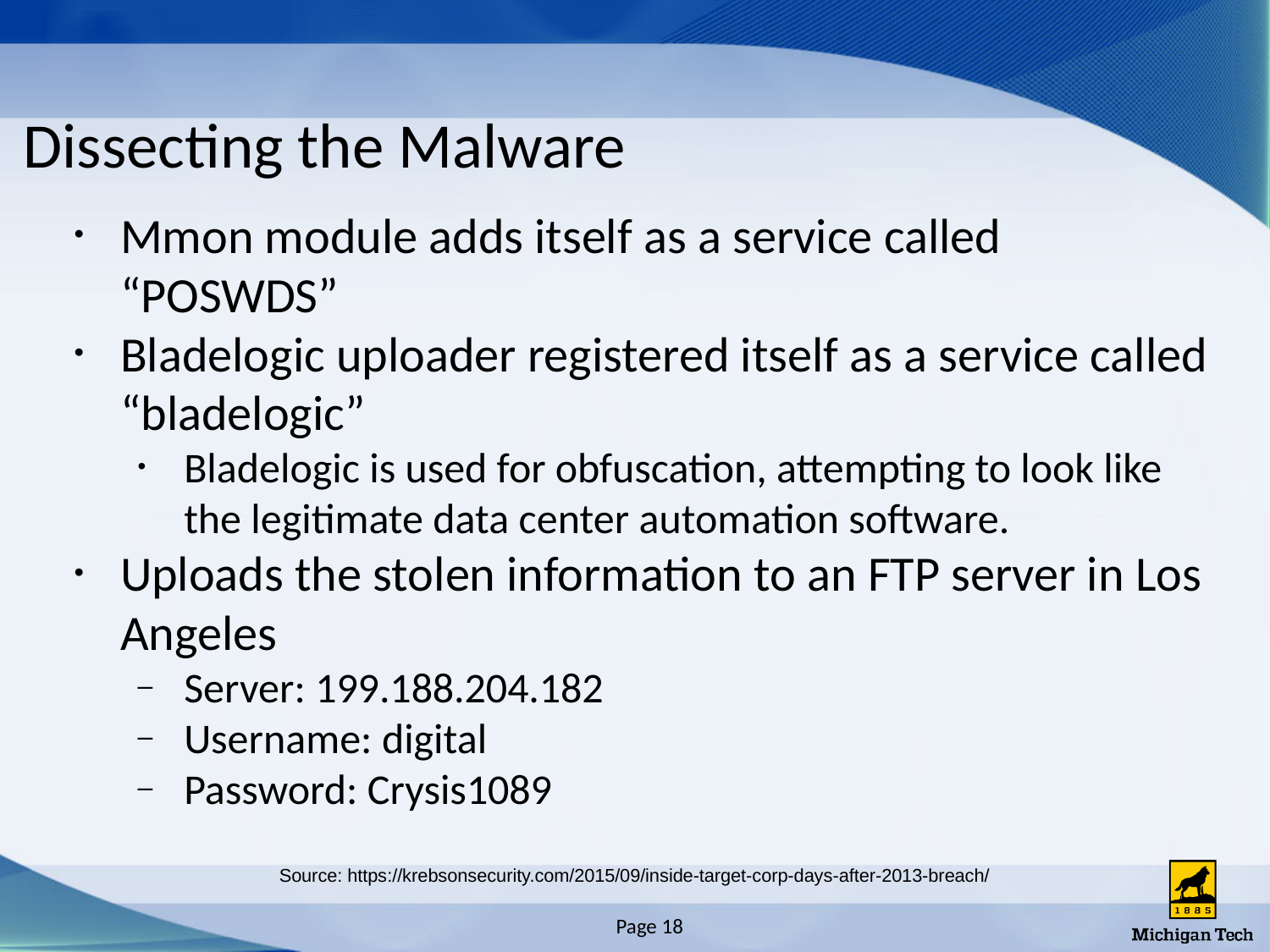

# Dissecting the Malware
Mmon module adds itself as a service called “POSWDS”
Bladelogic uploader registered itself as a service called “bladelogic”
Bladelogic is used for obfuscation, attempting to look like the legitimate data center automation software.
Uploads the stolen information to an FTP server in Los Angeles
Server: 199.188.204.182
Username: digital
Password: Crysis1089

Source: https://krebsonsecurity.com/2015/09/inside-target-corp-days-after-2013-breach/